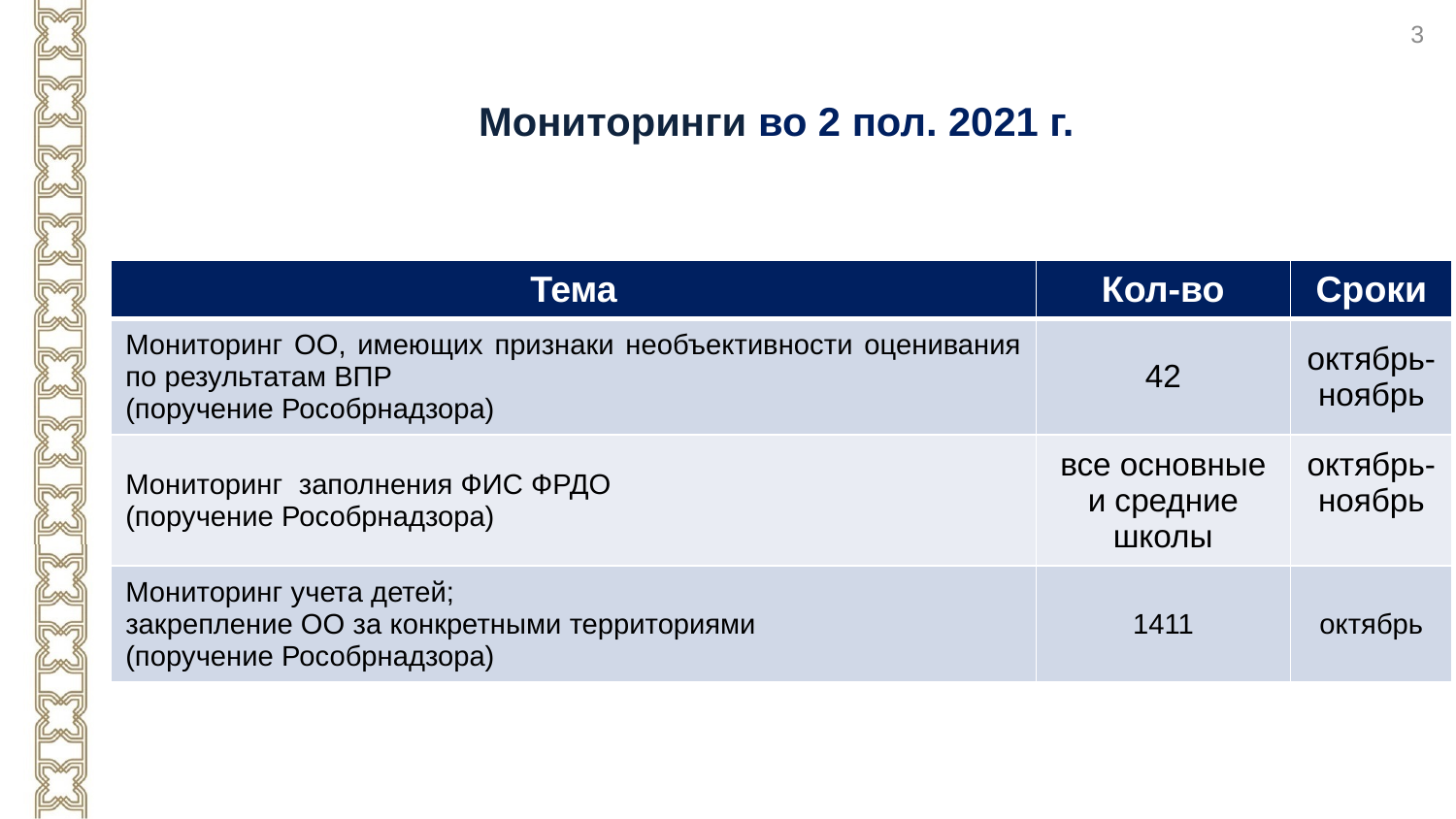

3
Мониторинги во 2 пол. 2021 г.
| Тема | Кол-во | Сроки |
| --- | --- | --- |
| Мониторинг ОО, имеющих признаки необъективности оценивания по результатам ВПР (поручение Рособрнадзора) | 42 | октябрь-ноябрь |
| Мониторинг заполнения ФИС ФРДО (поручение Рособрнадзора) | все основные и средние школы | октябрь-ноябрь |
| Мониторинг учета детей; закрепление ОО за конкретными территориями (поручение Рособрнадзора) | 1411 | октябрь |